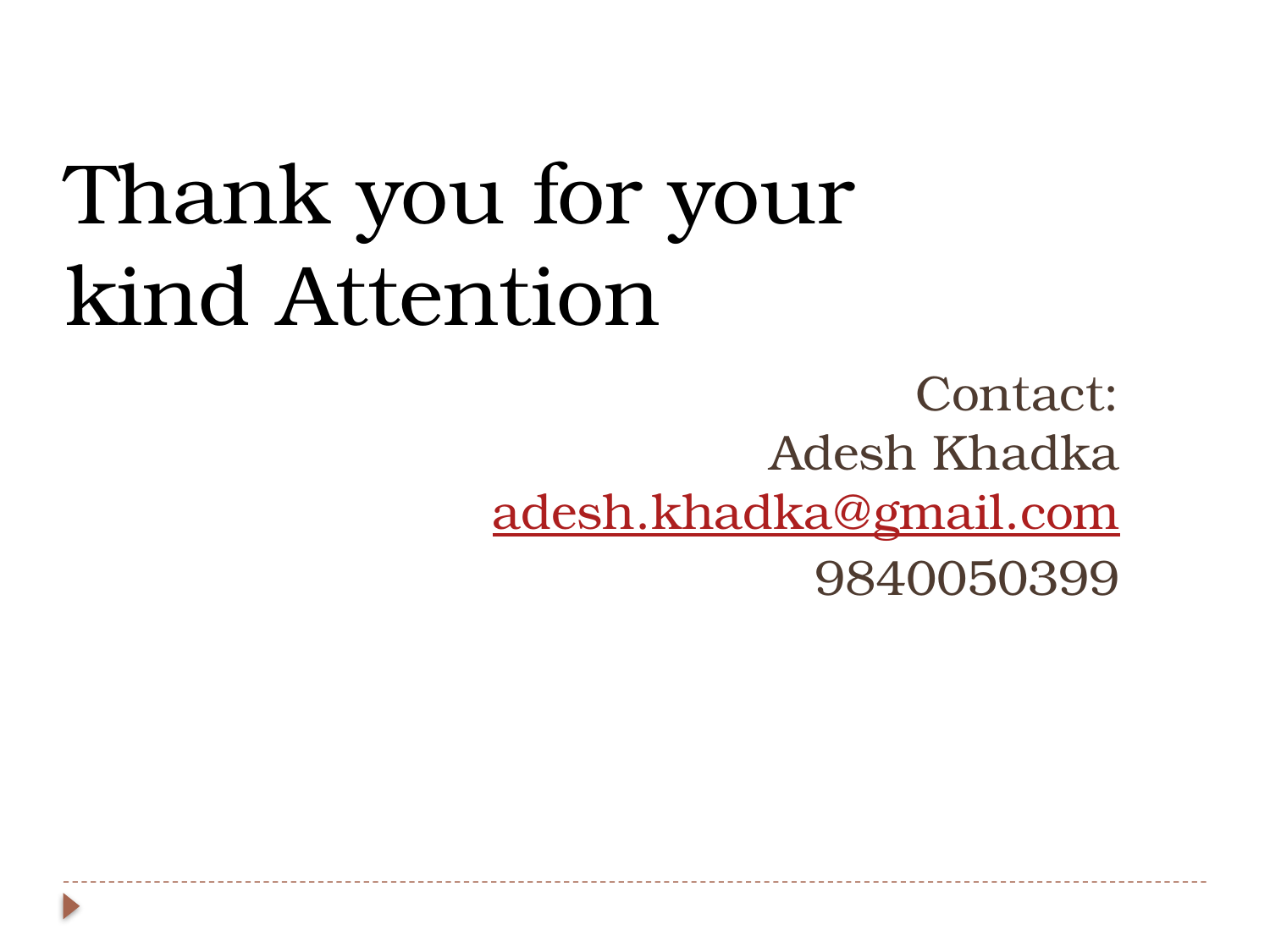

Thank you for your kind Attention

Contact:
Adesh Khadka
adesh.khadka@gmail.com
9840050399